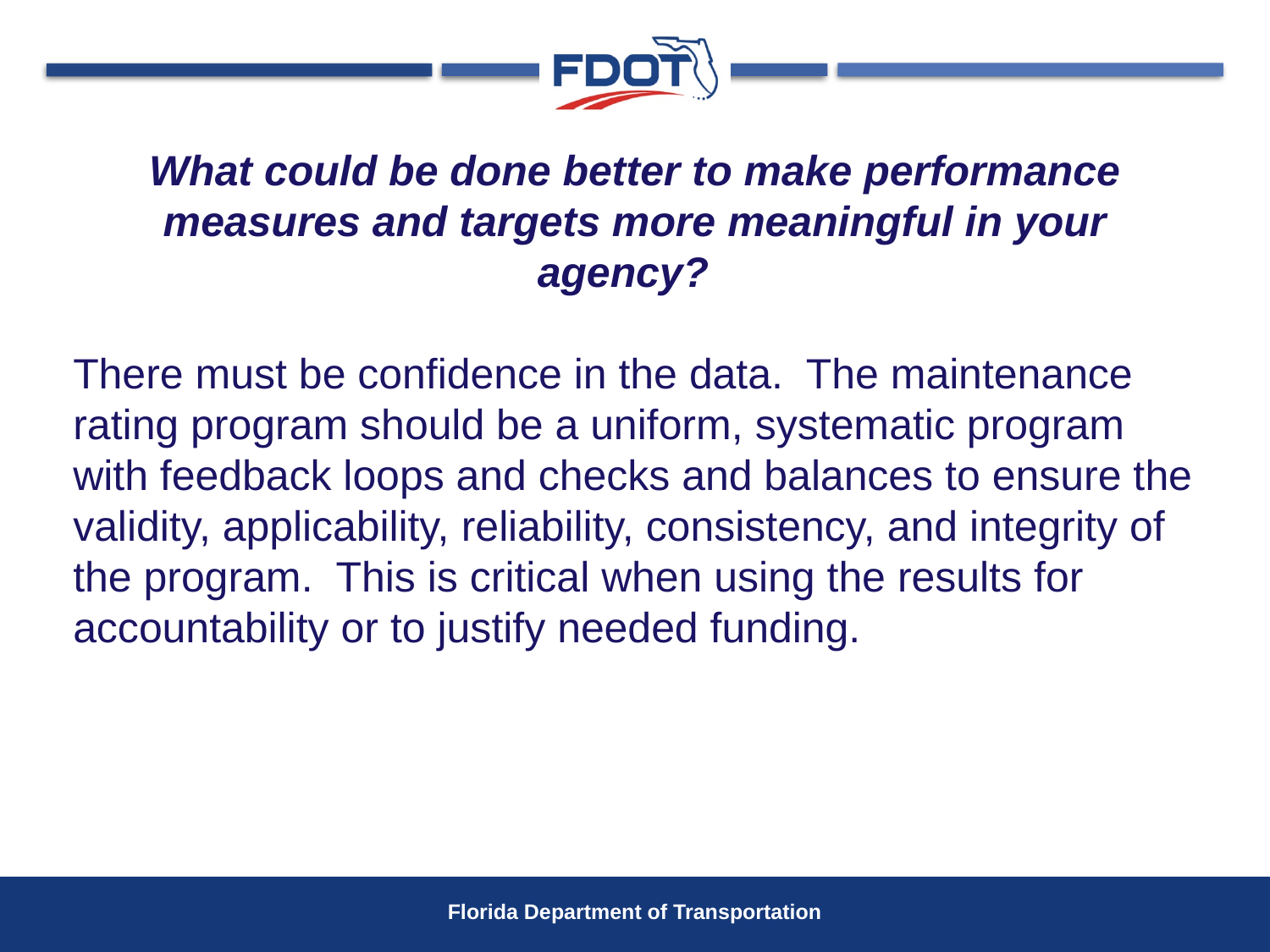

What could be done better to make performance measures and targets more meaningful in your agency?

There must be confidence in the data.  The maintenance rating program should be a uniform, systematic program with feedback loops and checks and balances to ensure the validity, applicability, reliability, consistency, and integrity of the program.  This is critical when using the results for accountability or to justify needed funding.